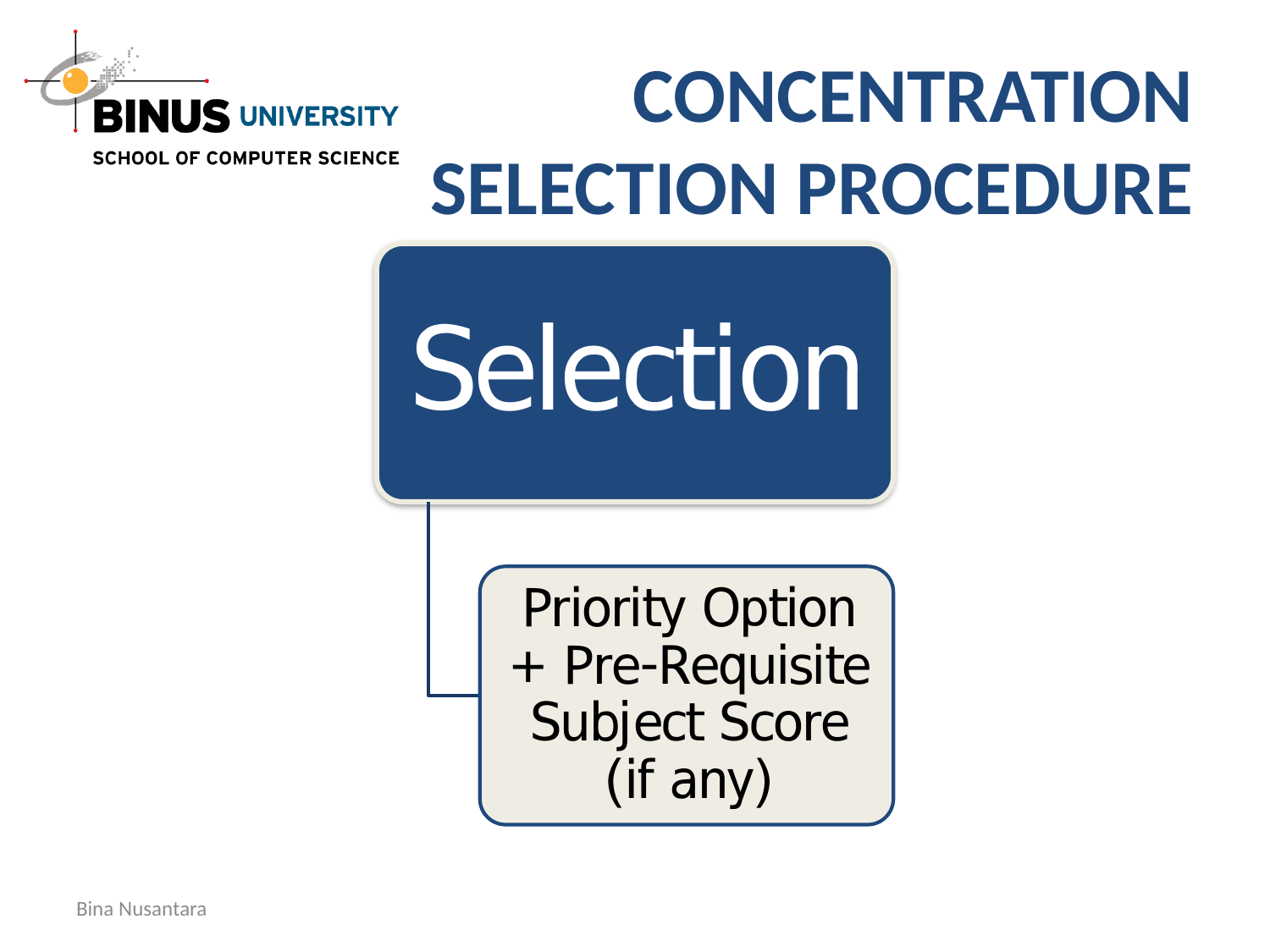

Concentration Selection Procedure
Selection
Priority Option + Pre-Requisite Subject Score (if any)
Bina Nusantara